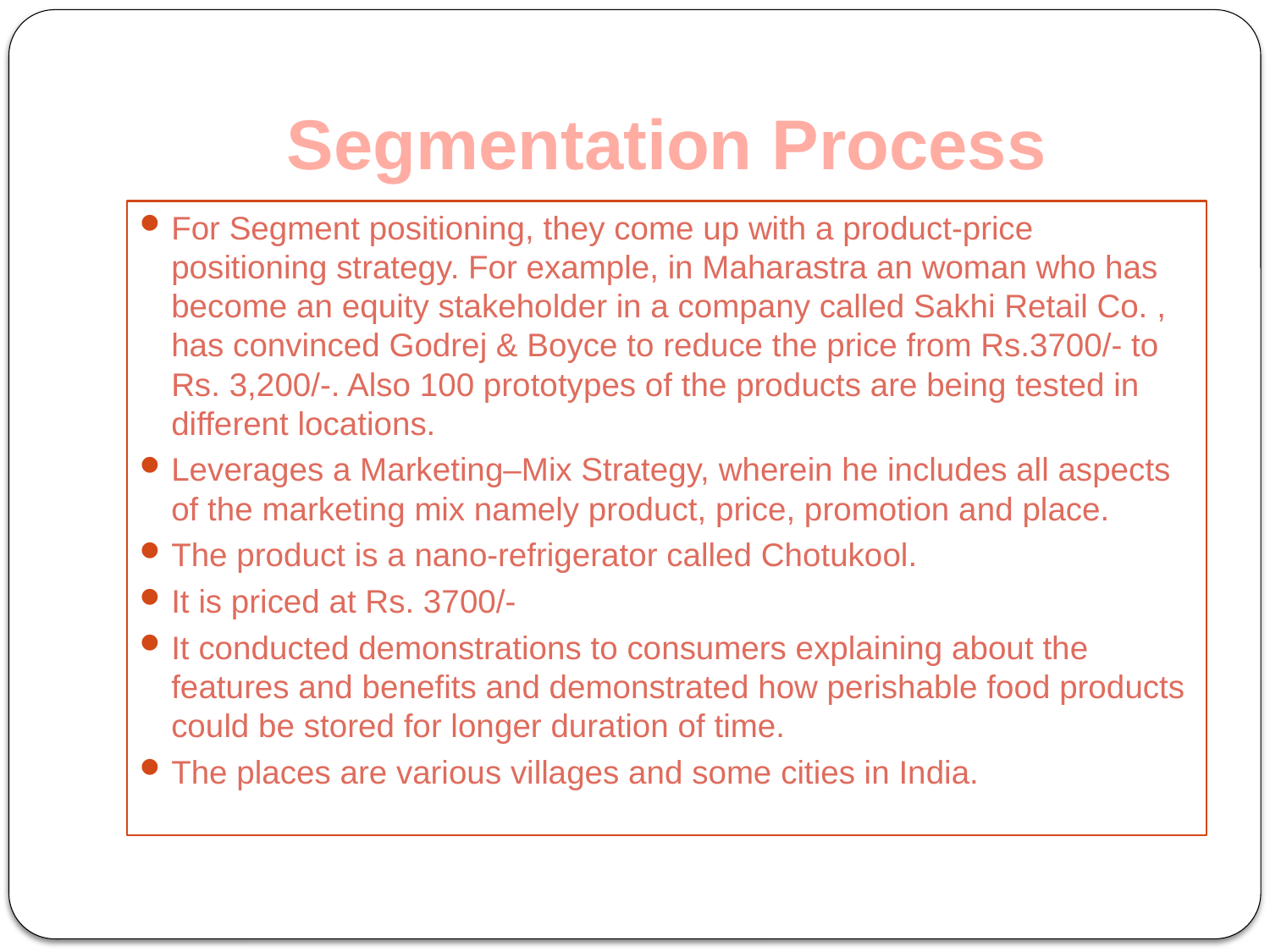

# Segmentation Process
For Segment positioning, they come up with a product-price positioning strategy. For example, in Maharastra an woman who has become an equity stakeholder in a company called Sakhi Retail Co. , has convinced Godrej & Boyce to reduce the price from Rs.3700/- to Rs. 3,200/-. Also 100 prototypes of the products are being tested in different locations.
Leverages a Marketing–Mix Strategy, wherein he includes all aspects of the marketing mix namely product, price, promotion and place.
The product is a nano-refrigerator called Chotukool.
It is priced at Rs. 3700/-
It conducted demonstrations to consumers explaining about the features and benefits and demonstrated how perishable food products could be stored for longer duration of time.
The places are various villages and some cities in India.